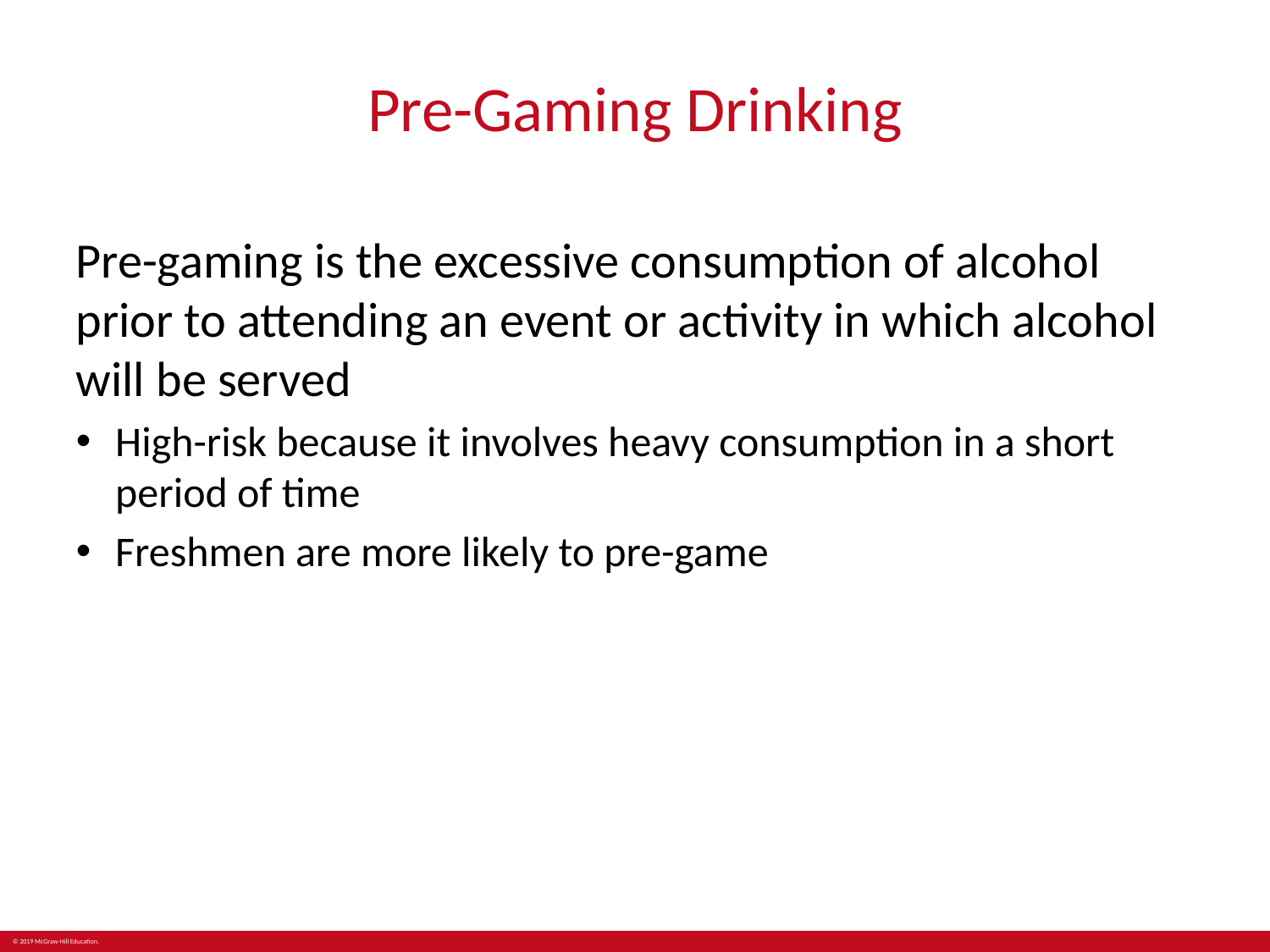

# Pre-Gaming Drinking
Pre-gaming is the excessive consumption of alcohol prior to attending an event or activity in which alcohol will be served
High-risk because it involves heavy consumption in a short period of time
Freshmen are more likely to pre-game